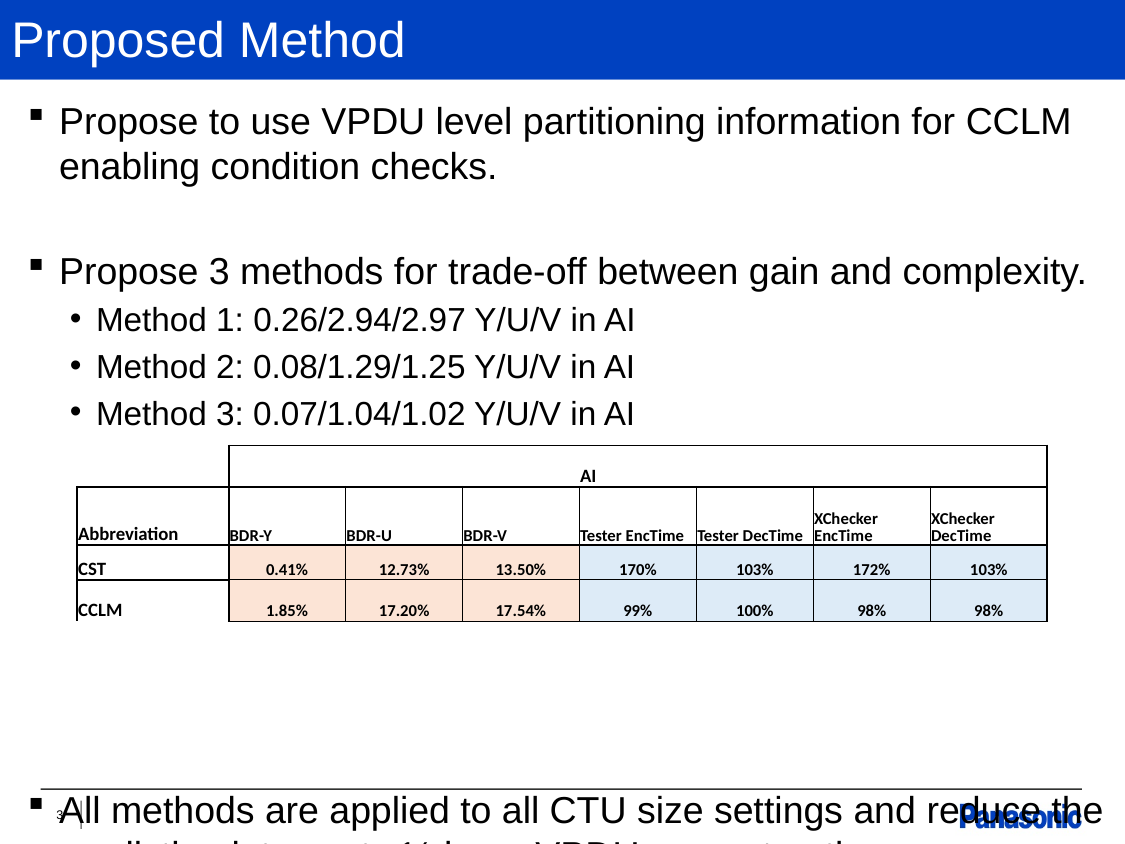

# Proposed Method
Propose to use VPDU level partitioning information for CCLM enabling condition checks.

Propose 3 methods for trade-off between gain and complexity.
Method 1: 0.26/2.94/2.97 Y/U/V in AI
Method 2: 0.08/1.29/1.25 Y/U/V in AI
Method 3: 0.07/1.04/1.02 Y/U/V in AI

All methods are applied to all CTU size settings and reduce the prediction latency to ¼ luma VPDU reconstruction process.

|  |  |  |  | AI |  |  |  |
| --- | --- | --- | --- | --- | --- | --- | --- |
| Abbreviation | BDR-Y | BDR-U | BDR-V | Tester EncTime | Tester DecTime | XChecker EncTime | XChecker DecTime |
| CST | 0.41% | 12.73% | 13.50% | 170% | 103% | 172% | 103% |
| CCLM | 1.85% | 17.20% | 17.54% | 99% | 100% | 98% | 98% |